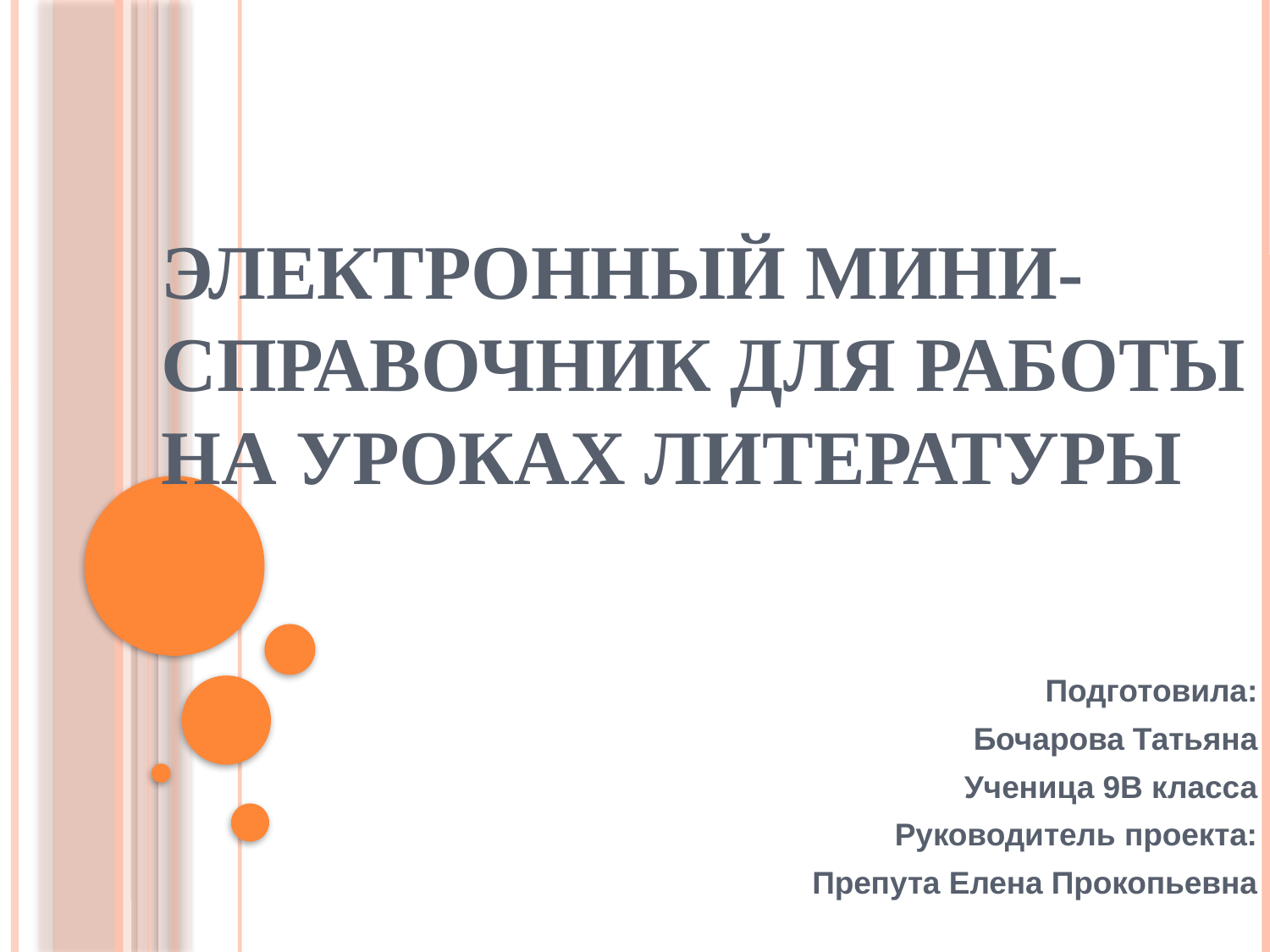

# Электронный мини-справочник для работы на уроках литературы
Подготовила:
Бочарова Татьяна
Ученица 9В класса
Руководитель проекта:
Препута Елена Прокопьевна